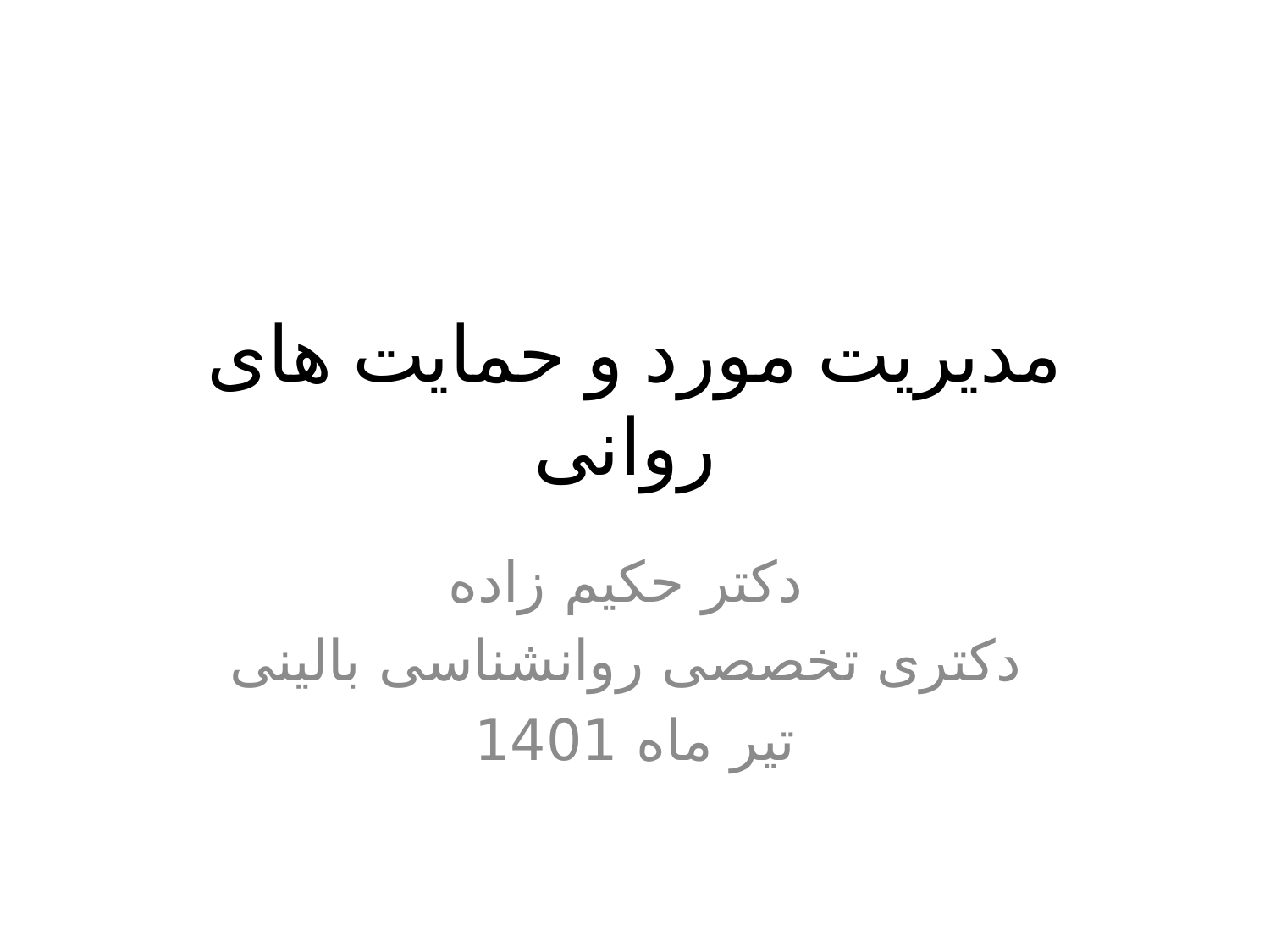

# مدیریت مورد و حمایت های روانی
دکتر حکیم زاده
دکتری تخصصی روانشناسی بالینی
تیر ماه 1401